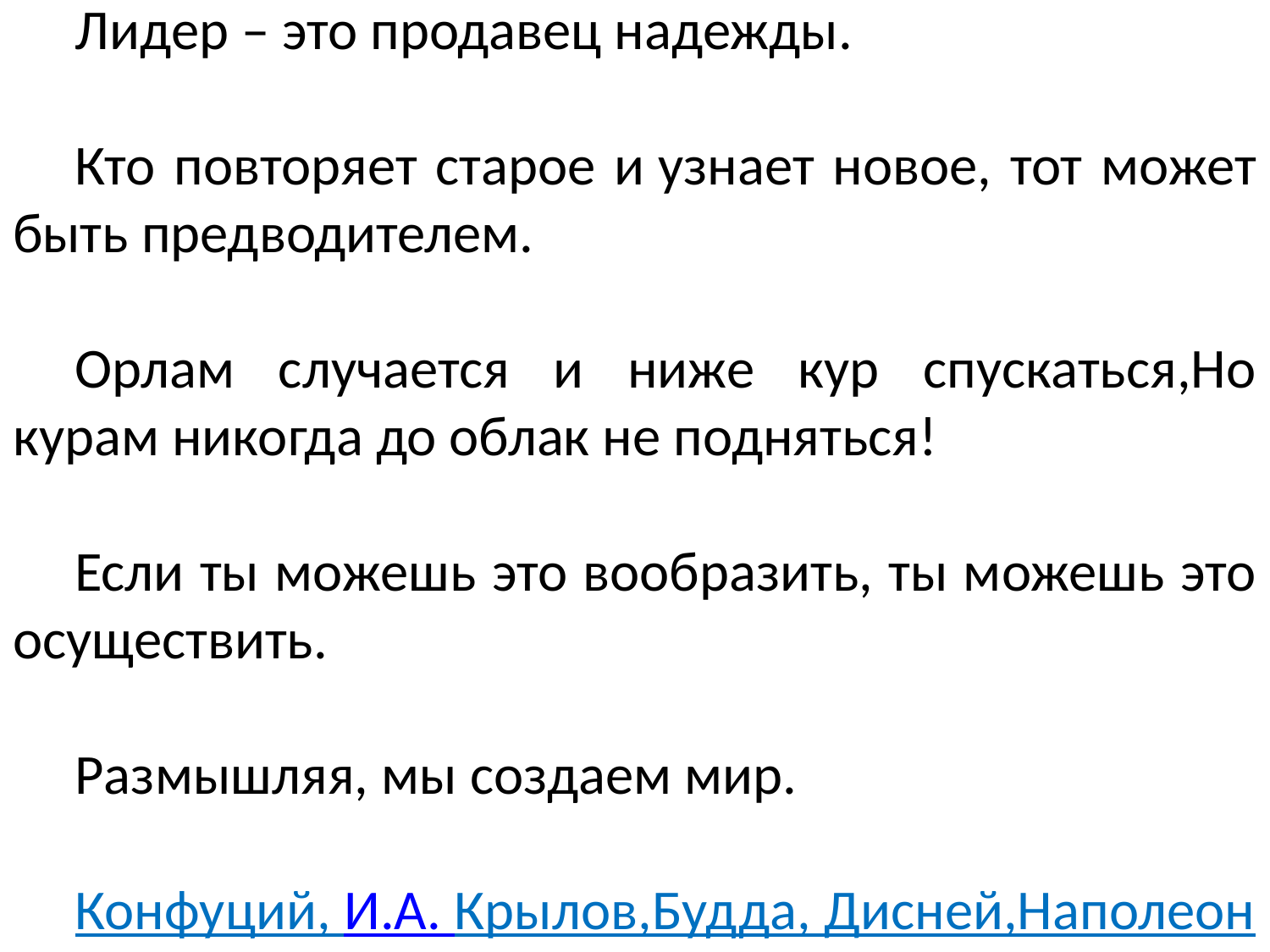

Лидер – это продавец надежды.

Кто повторяет старое и узнает новое, тот может быть предводителем.

Орлам случается и ниже кур спускаться,Но курам никогда до облак не подняться!

Если ты можешь это вообразить, ты можешь это осуществить.

Размышляя, мы создаем мир.

Конфуций, И.А. Крылов,Будда, Дисней,Наполеон
#